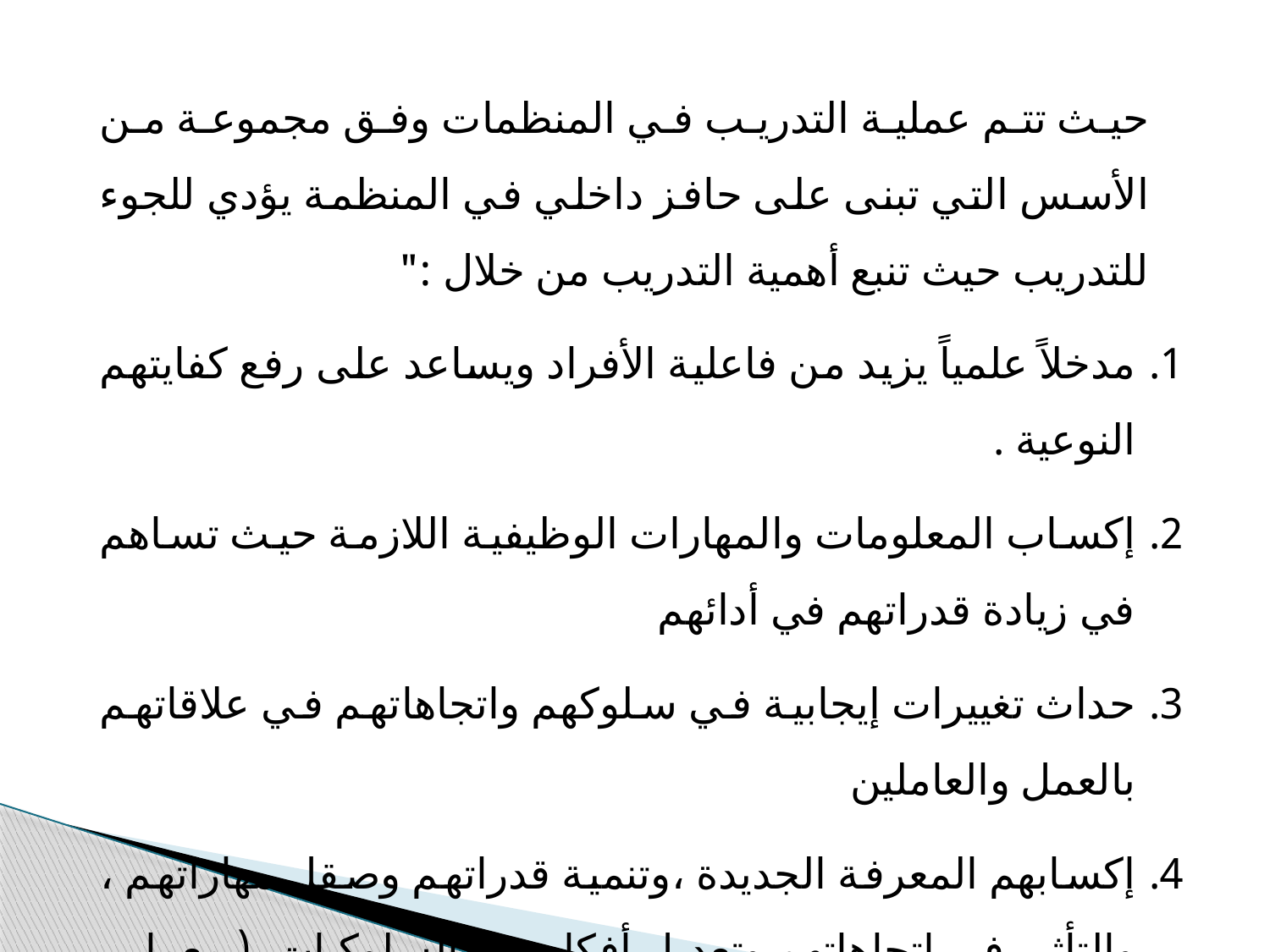

حيث تتم عملية التدريب في المنظمات وفق مجموعة من الأسس التي تبنى على حافز داخلي في المنظمة يؤدي للجوء للتدريب حيث تنبع أهمية التدريب من خلال :"
مدخلاً علمياً يزيد من فاعلية الأفراد ويساعد على رفع كفايتهم النوعية .
إكساب المعلومات والمهارات الوظيفية اللازمة حيث تساهم في زيادة قدراتهم في أدائهم
حداث تغييرات إيجابية في سلوكهم واتجاهاتهم في علاقاتهم بالعمل والعاملين
إكسابهم المعرفة الجديدة ،وتنمية قدراتهم وصقل مهاراتهم ، والتأثير في اتجاهاتهم وتعديل أفكارهم والسلوكيات. ( معمار ، موقع الكتروني )